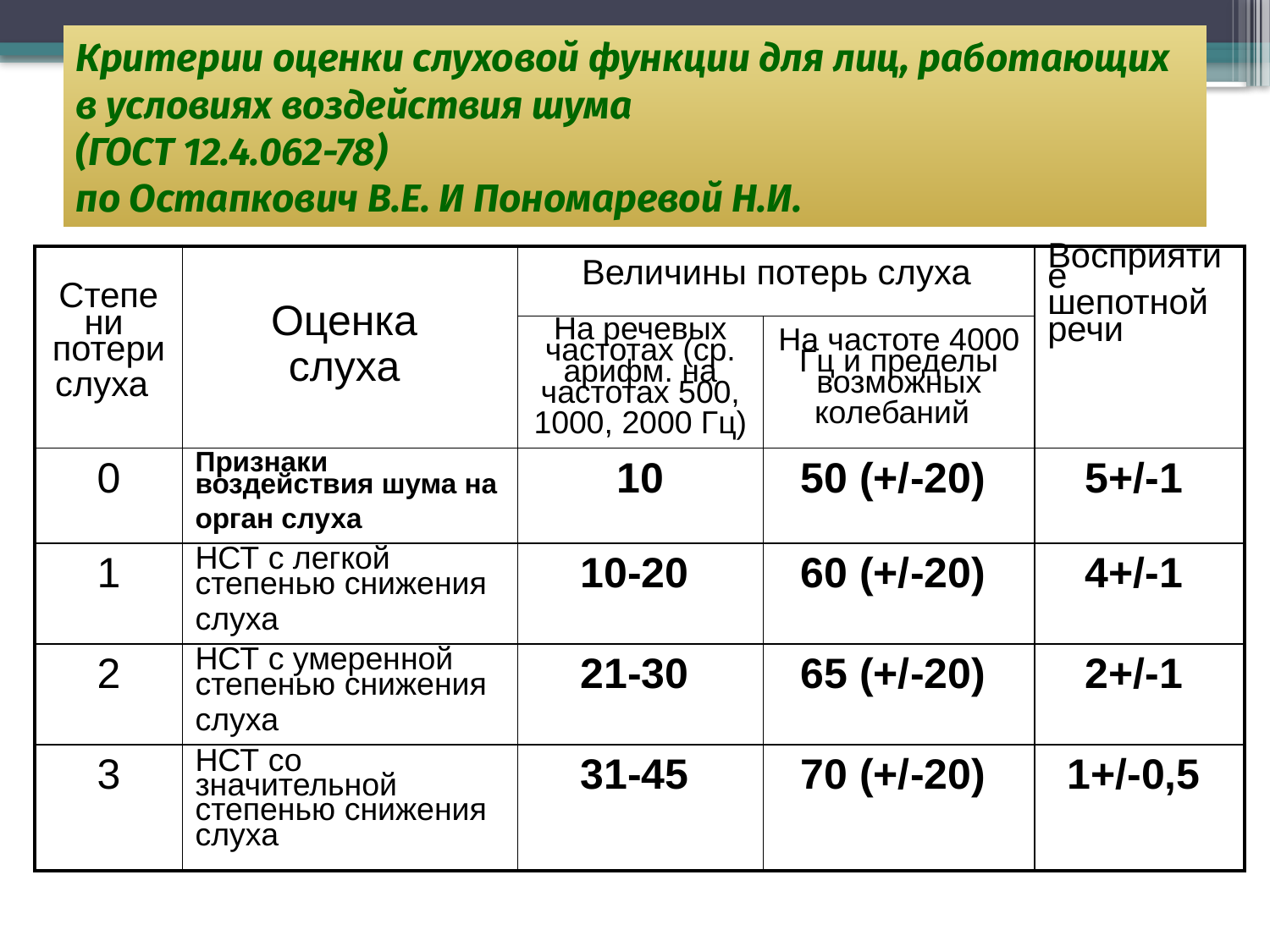

# Критерии оценки слуховой функции для лиц, работающих в условиях воздействия шума (ГОСТ 12.4.062-78) по Остапкович В.Е. И Пономаревой Н.И.
| Степе ни потери слуха | Оценка слуха | Величины потерь слуха |  | Восприятие шепотной речи |
| --- | --- | --- | --- | --- |
|  |  | На речевых частотах (ср. арифм. на частотах 500, 1000, 2000 Гц) | На частоте 4000 Гц и пределы возможных колебаний |  |
| 0 | Признаки воздействия шума на орган слуха | 10 | 50 (+/-20) | 5+/-1 |
| 1 | НСТ с легкой степенью снижения слуха | 10-20 | 60 (+/-20) | 4+/-1 |
| 2 | НСТ с умеренной степенью снижения слуха | 21-30 | 65 (+/-20) | 2+/-1 |
| 3 | НСТ со значительной степенью снижения слуха | 31-45 | 70 (+/-20) | 1+/-0,5 |